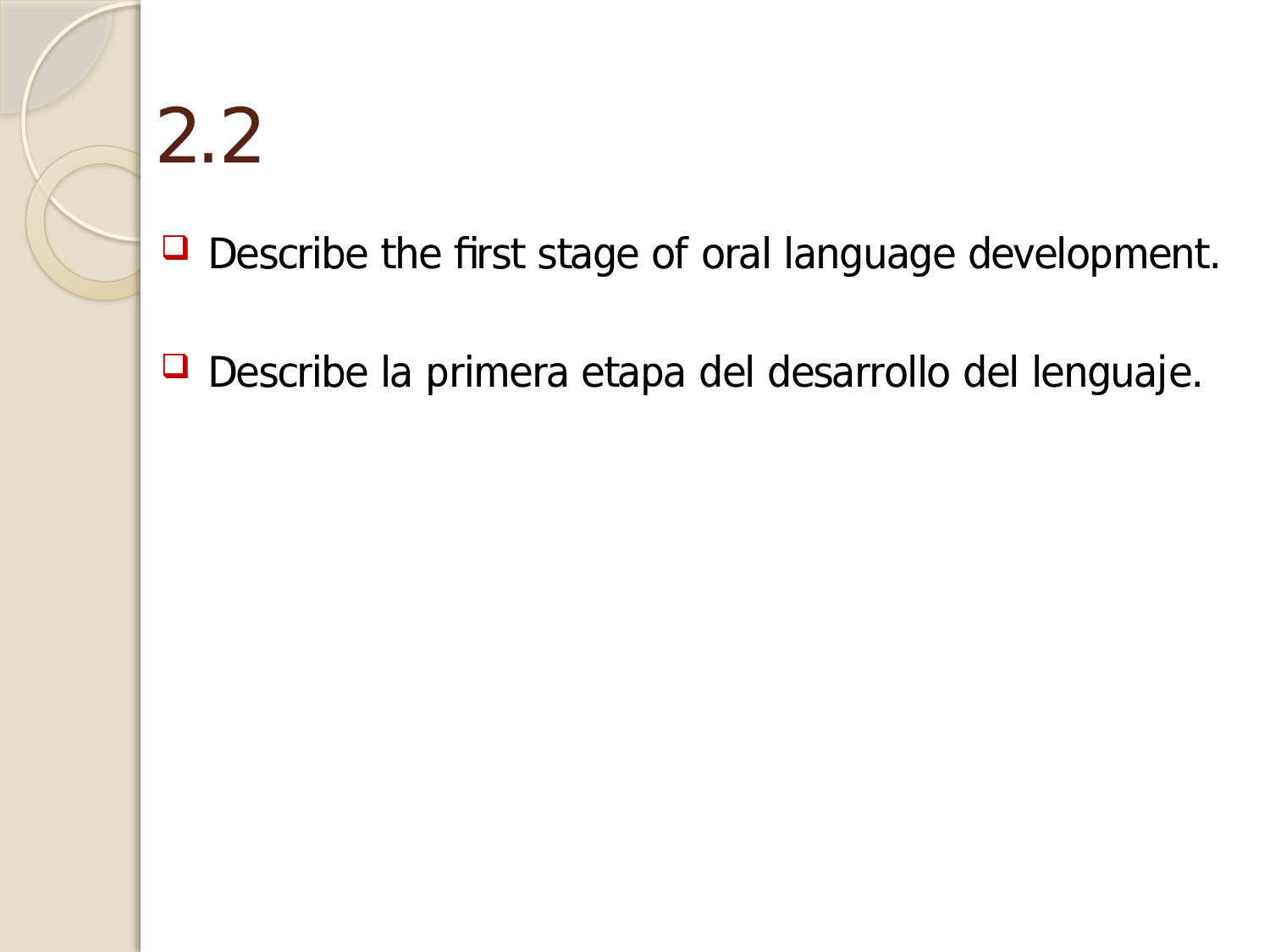

# 2.2
Describe the first stage of oral language development.

Describe la primera etapa del desarrollo del lenguaje.